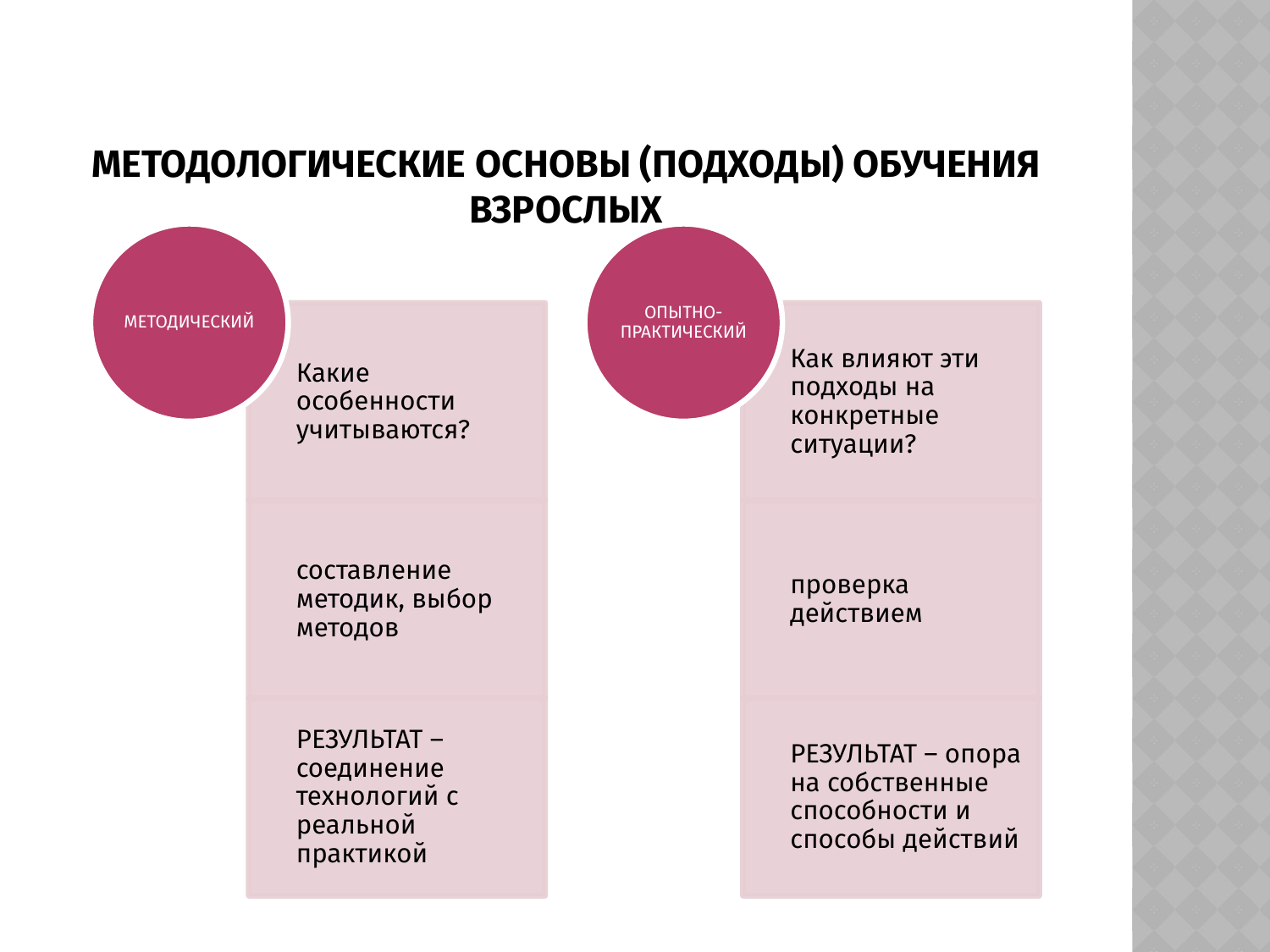

# Методологические основы (подходы) обучения взрослых
Какие особенности учитываются?
составление методик, выбор методов
РЕЗУЛЬТАТ – соединение технологий с реальной практикой
МЕТОДИЧЕСКИЙ
Как влияют эти подходы на конкретные ситуации?
проверка действием
РЕЗУЛЬТАТ – опора на собственные способности и способы действий
ОПЫТНО-ПРАКТИЧЕСКИЙ